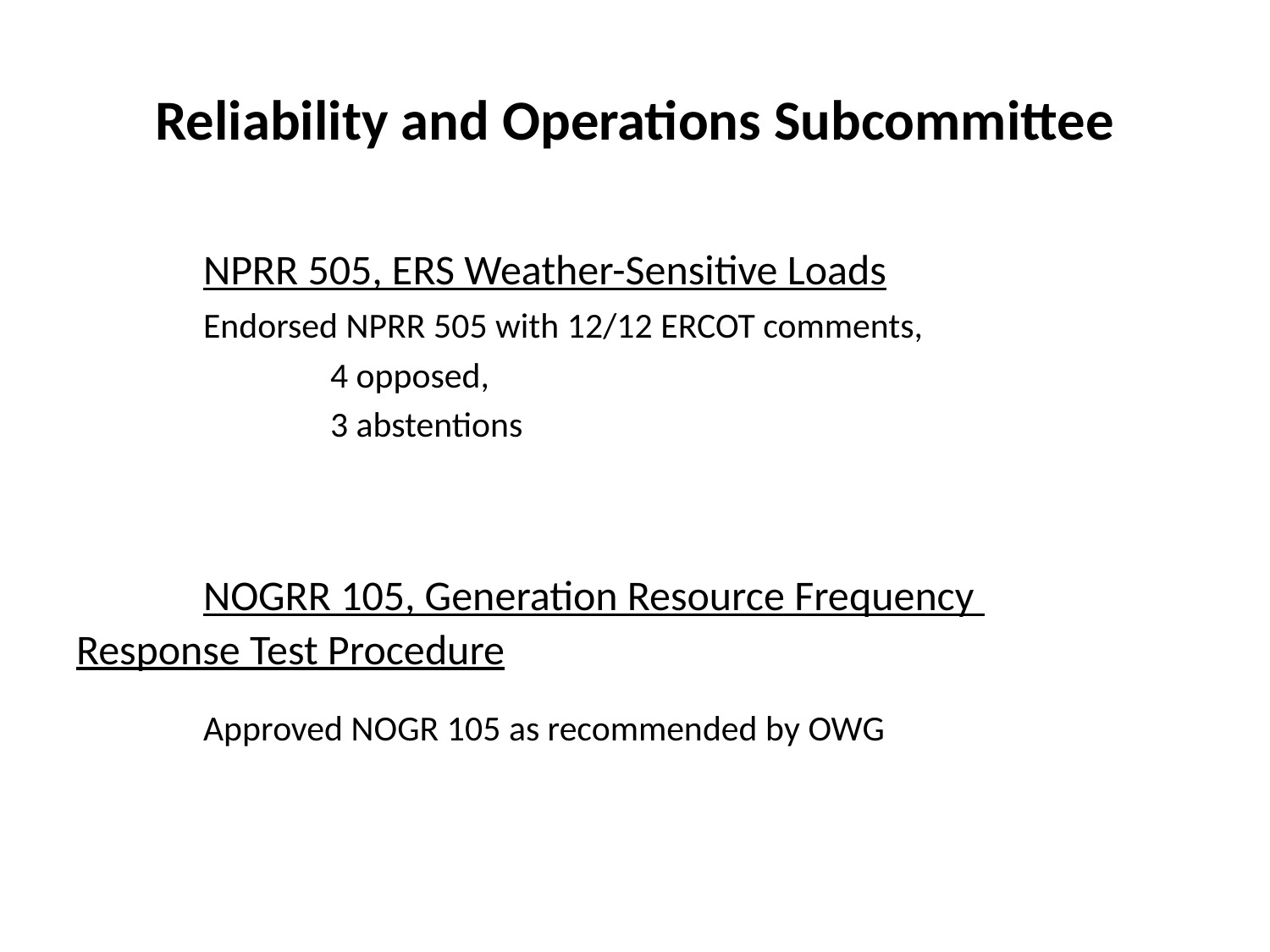

# Reliability and Operations Subcommittee
	NPRR 505, ERS Weather-Sensitive Loads
	Endorsed NPRR 505 with 12/12 ERCOT comments,
		4 opposed,
		3 abstentions

	NOGRR 105, Generation Resource Frequency 	Response Test Procedure
	Approved NOGR 105 as recommended by OWG